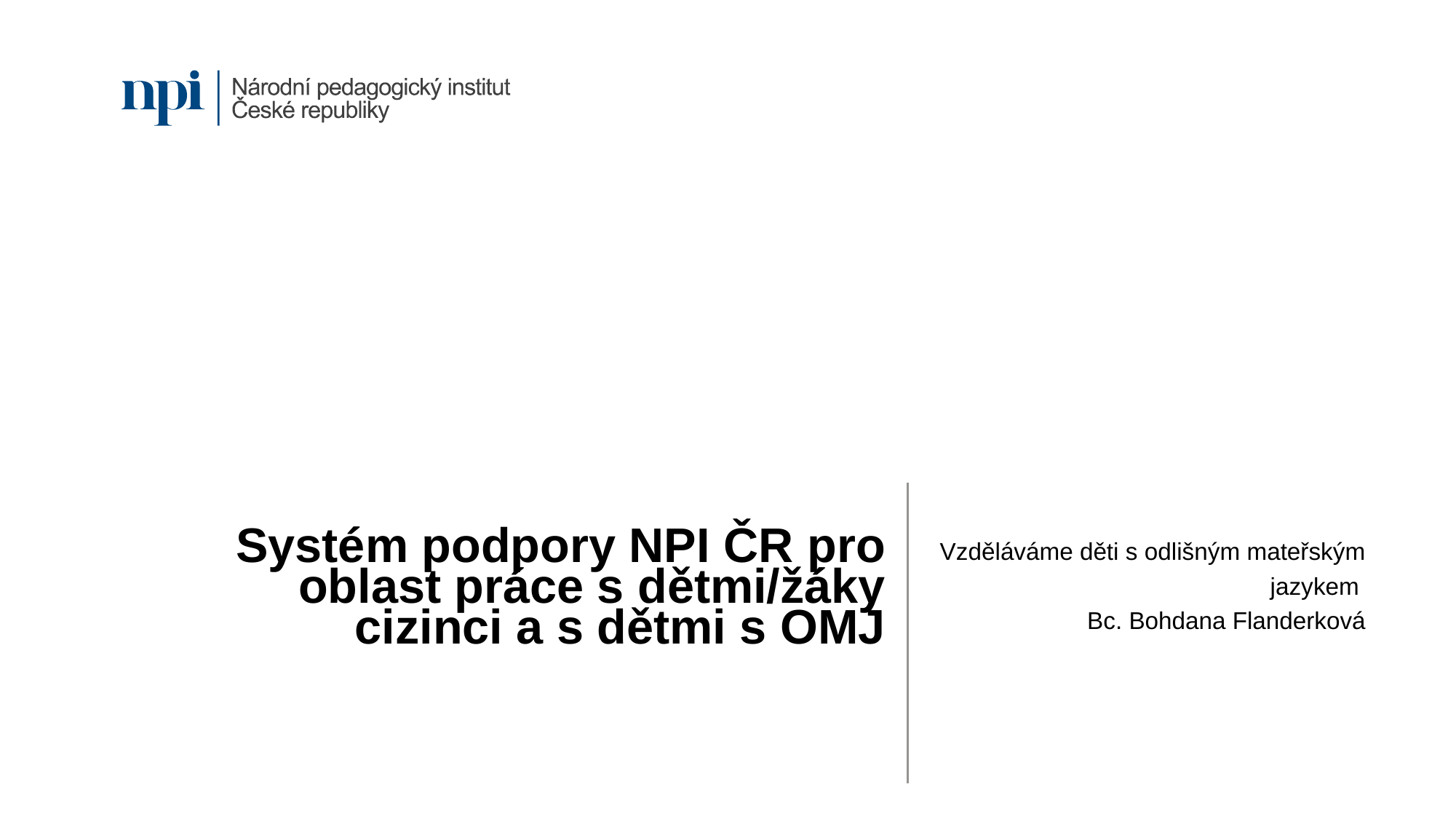

# Systém podpory NPI ČR pro oblast práce s dětmi/žáky cizinci a s dětmi s OMJ
Vzděláváme děti s odlišným mateřským jazykem
Bc. Bohdana Flanderková